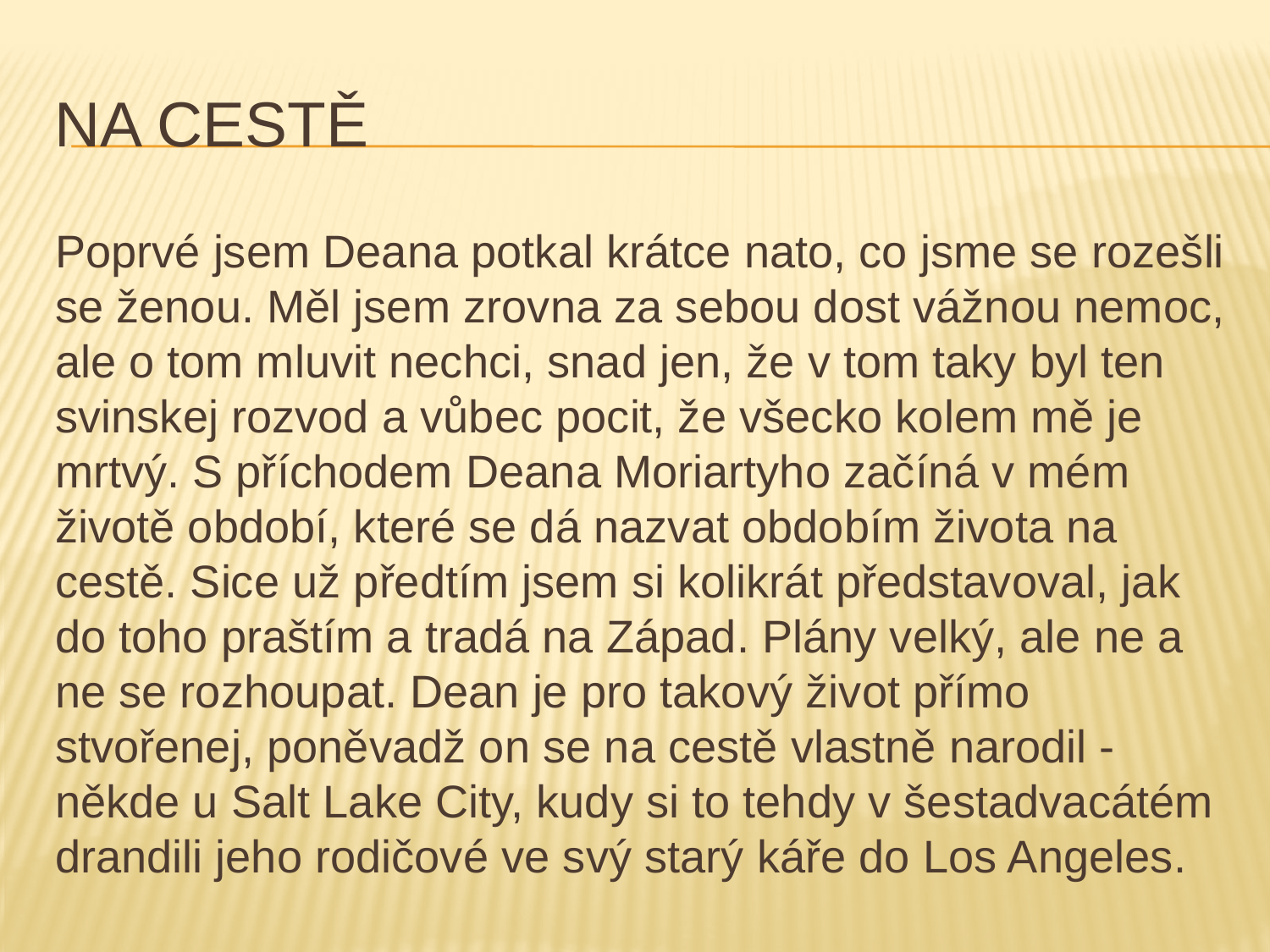

# na cestě
Poprvé jsem Deana potkal krátce nato, co jsme se rozešli se ženou. Měl jsem zrovna za sebou dost vážnou nemoc, ale o tom mluvit nechci, snad jen, že v tom taky byl ten svinskej rozvod a vůbec pocit, že všecko kolem mě je mrtvý. S příchodem Deana Moriartyho začíná v mém životě období, které se dá nazvat obdobím života na cestě. Sice už předtím jsem si kolikrát představoval, jak do toho praštím a tradá na Západ. Plány velký, ale ne a ne se rozhoupat. Dean je pro takový život přímo stvořenej, poněvadž on se na cestě vlastně narodil - někde u Salt Lake City, kudy si to tehdy v šestadvacátém drandili jeho rodičové ve svý starý káře do Los Angeles.